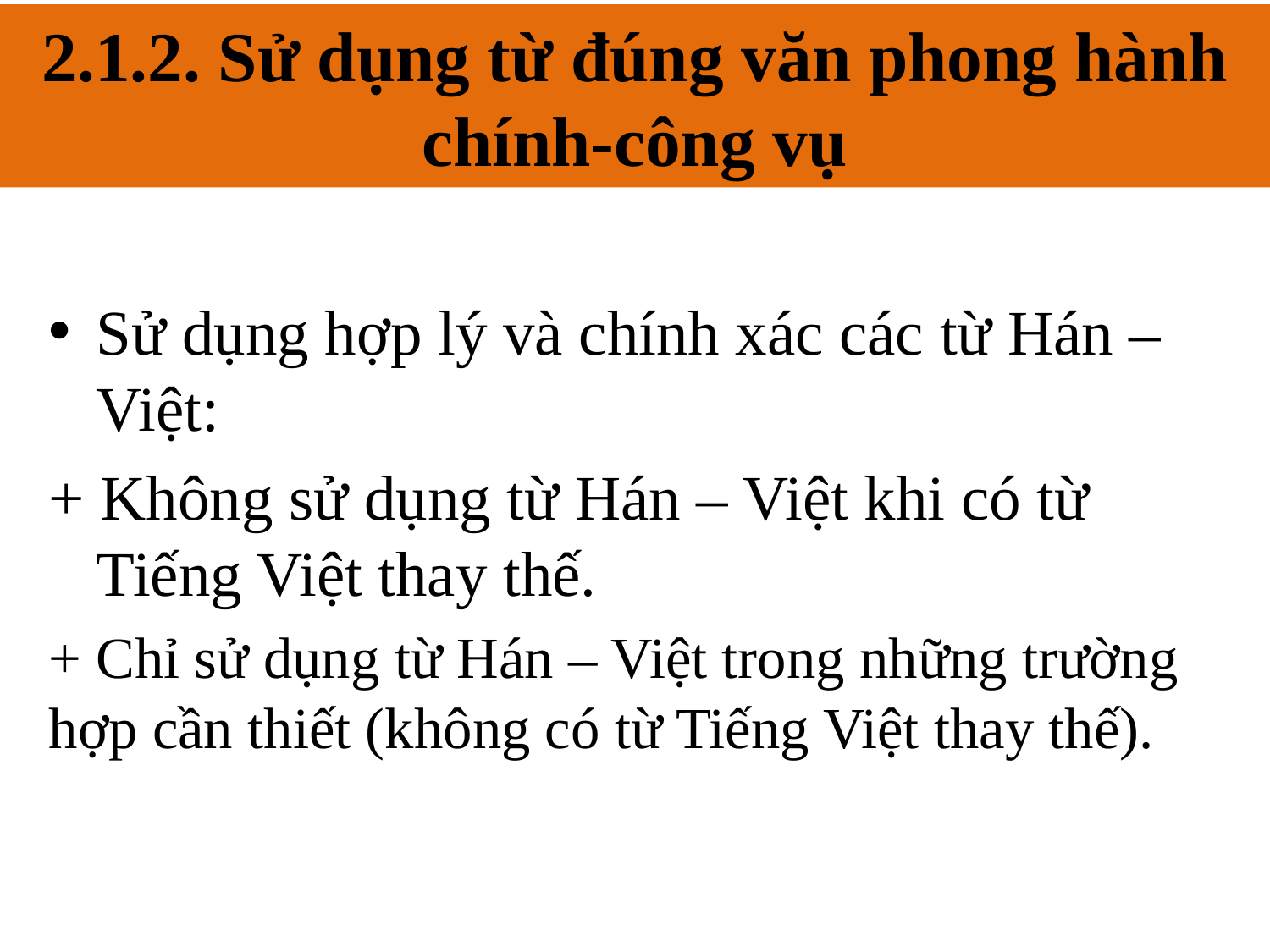

2.1.2. Sử dụng từ đúng văn phong hành chính-công vụ
# 2.1.2. Sử dụng từ đúng văn phong hành chính-công vụ.
Sử dụng hợp lý và chính xác các từ Hán – Việt:
+ Không sử dụng từ Hán – Việt khi có từ Tiếng Việt thay thế.
+ Chỉ sử dụng từ Hán – Việt trong những trường hợp cần thiết (không có từ Tiếng Việt thay thế).